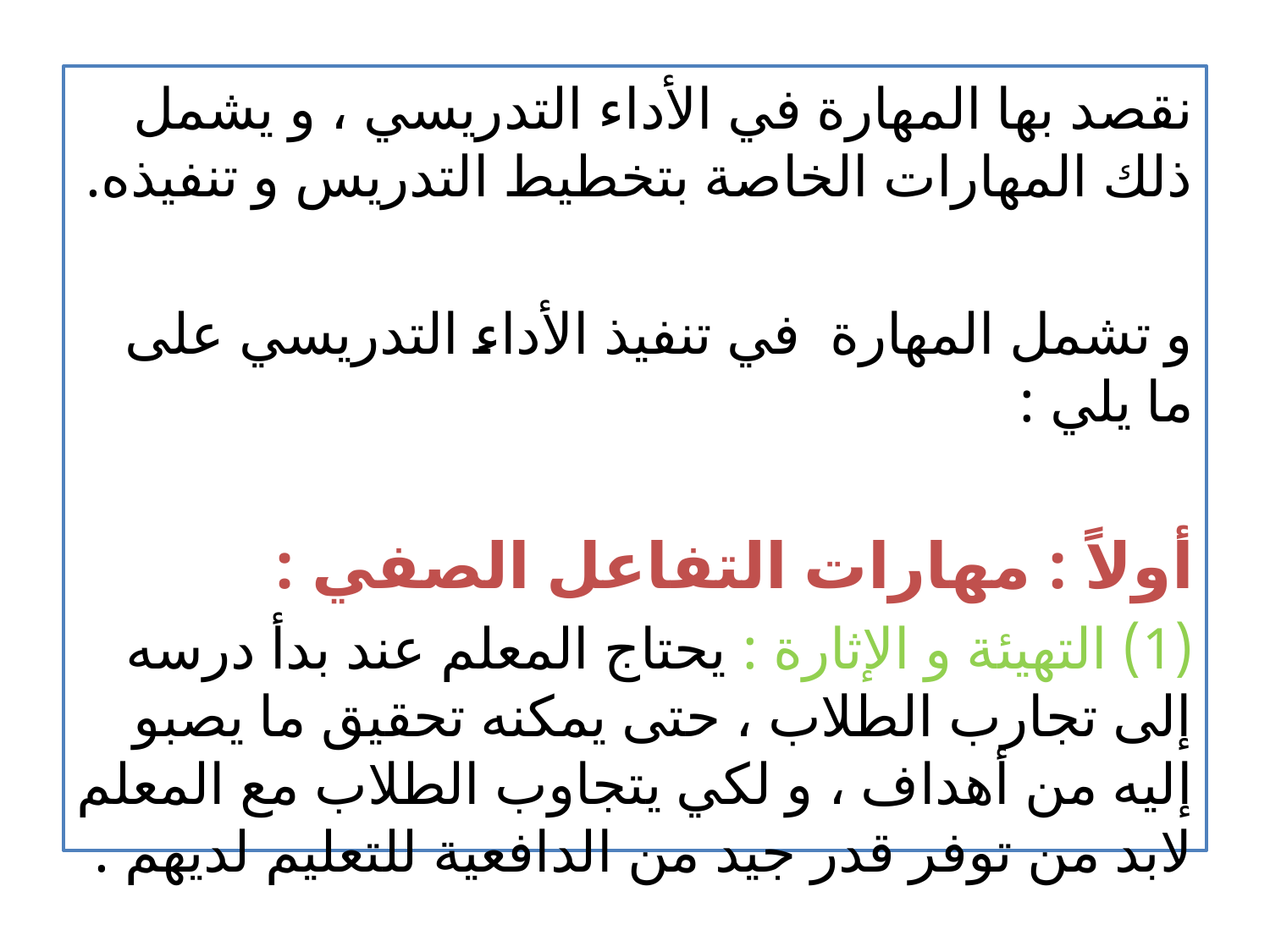

نقصد بها المهارة في الأداء التدريسي ، و يشمل ذلك المهارات الخاصة بتخطيط التدريس و تنفيذه.

و تشمل المهارة  في تنفيذ الأداء التدريسي على ما يلي :

أولاً : مهارات التفاعل الصفي :
(1) التهيئة و الإثارة : يحتاج المعلم عند بدأ درسه إلى تجارب الطلاب ، حتى يمكنه تحقيق ما يصبو إليه من أهداف ، و لكي يتجاوب الطلاب مع المعلم لابد من توفر قدر جيد من الدافعية للتعليم لديهم .